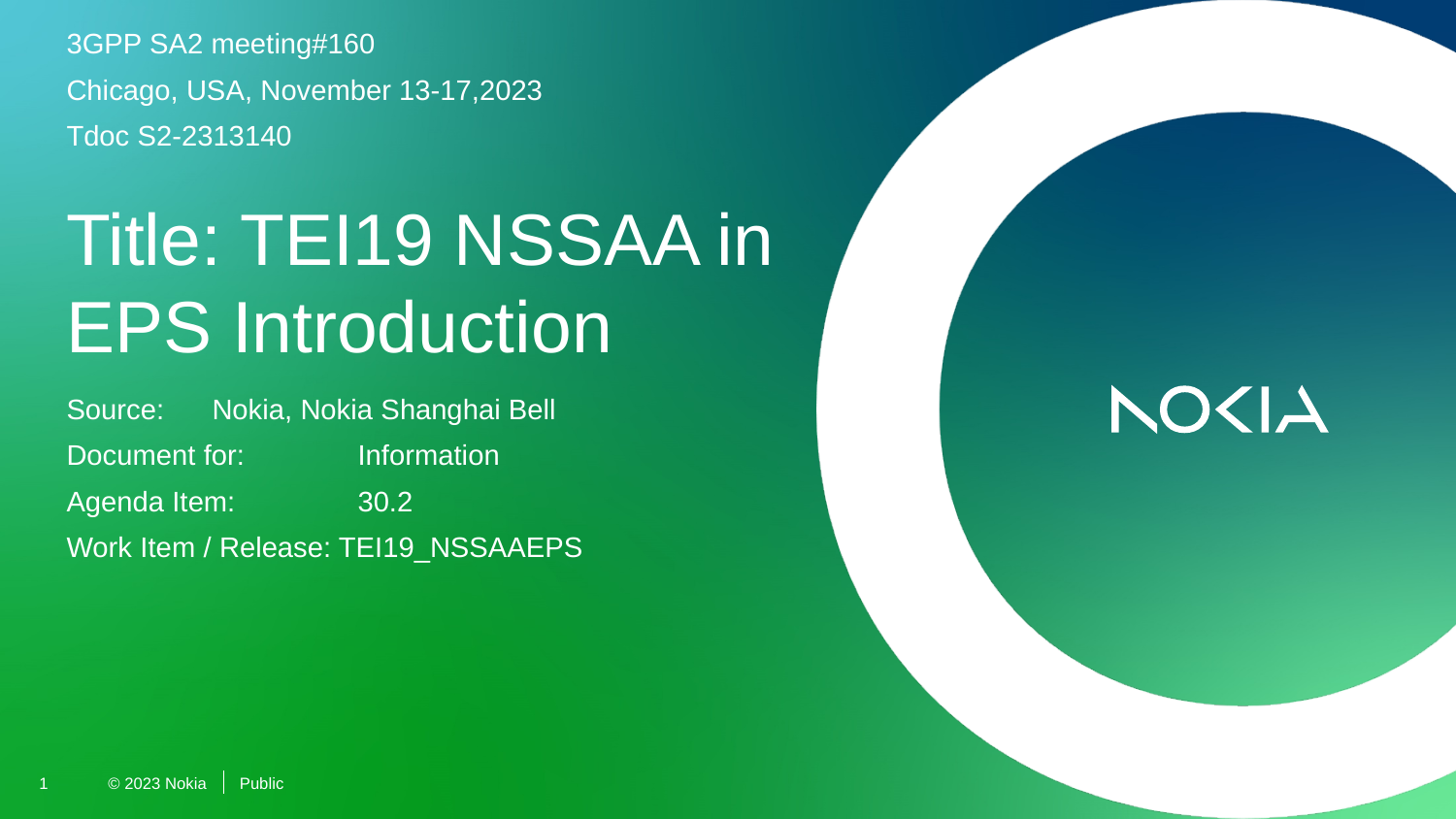

3GPP SA2 meeting#160
Chicago, USA, November 13-17,2023
Tdoc S2-2313140
# Title: TEI19 NSSAA in EPS Introduction
Source:	Nokia, Nokia Shanghai Bell
Document for:	Information
Agenda Item:	30.2
Work Item / Release: TEI19_NSSAAEPS

Public